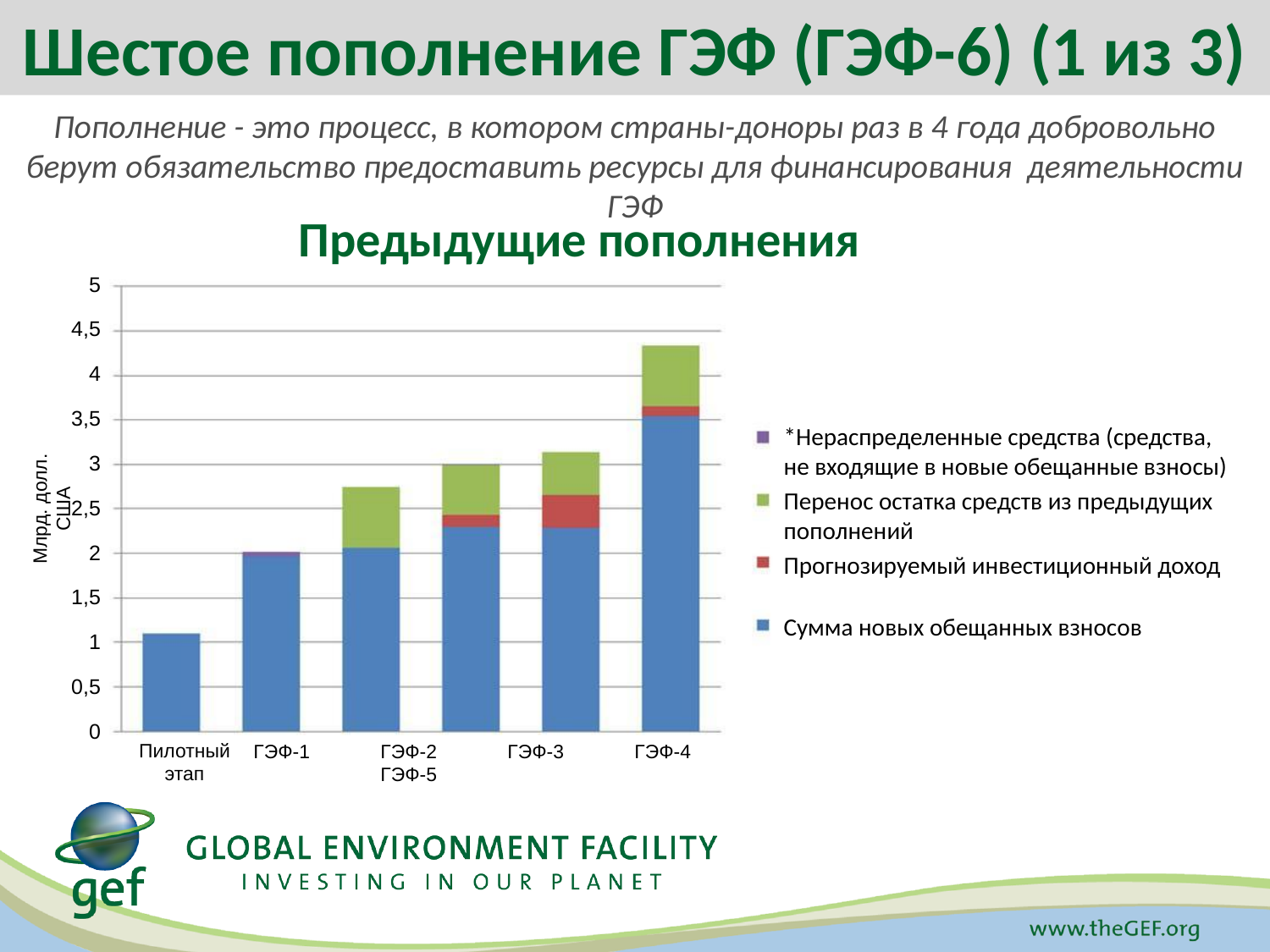

Шестое пополнение ГЭФ (ГЭФ-6) (1 из 3)
Пополнение - это процесс, в котором страны-доноры раз в 4 года добровольно берут обязательство предоставить ресурсы для финансирования  деятельности ГЭФ
Предыдущие пополнения

5
4,5
4
3,5
3
2,5
2
1,5
1
0,5
0

*Нераспределенные средства (средства,
не входящие в новые обещанные взносы)
Перенос остатка средств из предыдущих пополнений
Прогнозируемый инвестиционный доход
Сумма новых обещанных взносов
Млрд. долл. США
Пилотный этап
ГЭФ-1	ГЭФ-2	ГЭФ-3	ГЭФ-4	ГЭФ-5